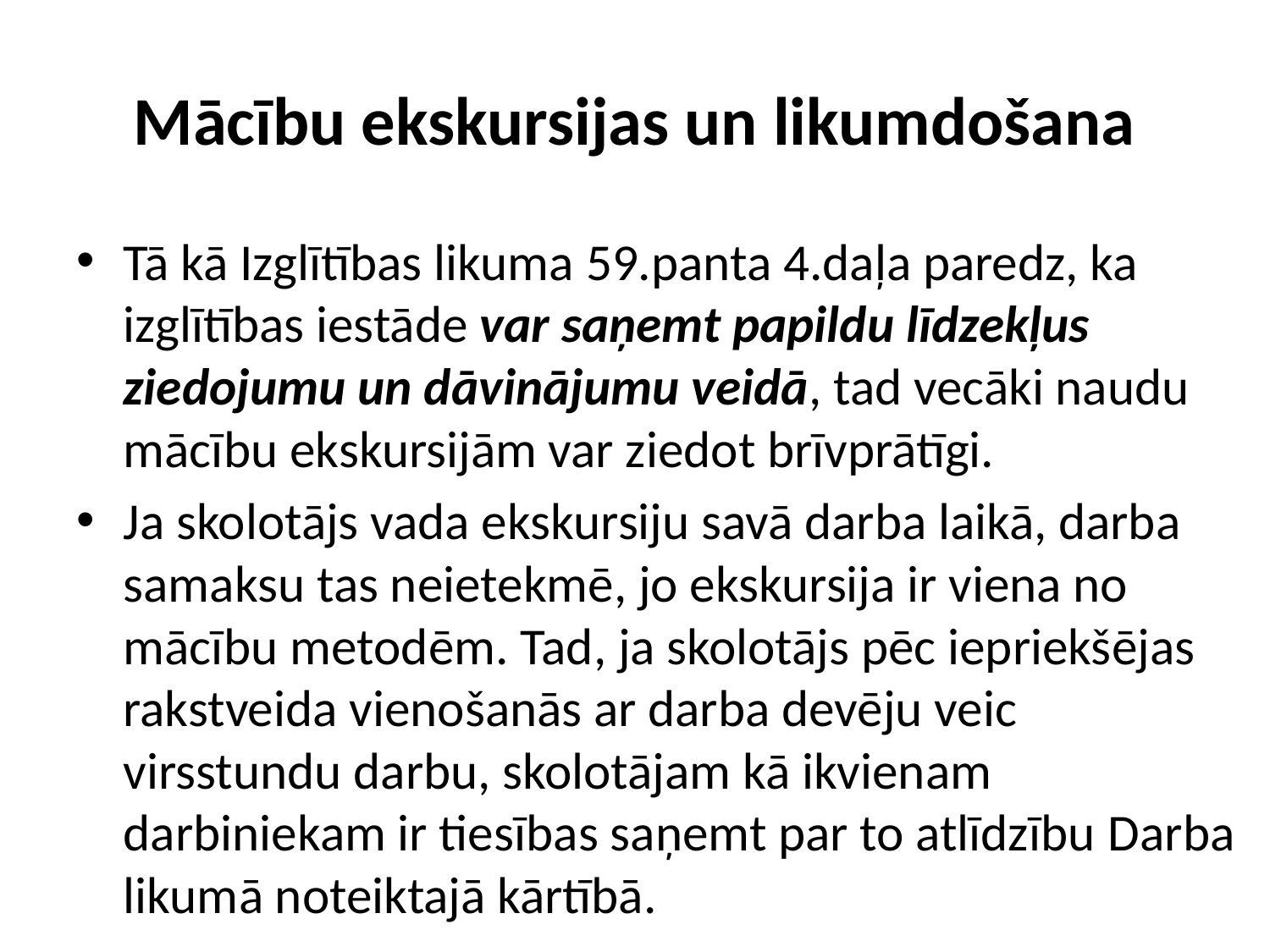

# Mācību ekskursijas un likumdošana
Tā kā Izglītības likuma 59.panta 4.daļa paredz, ka izglītības iestāde var saņemt papildu līdzekļus ziedojumu un dāvinājumu veidā, tad vecāki naudu mācību ekskursijām var ziedot brīvprātīgi.
Ja skolotājs vada ekskursiju savā darba laikā, darba samaksu tas neietekmē, jo ekskursija ir viena no mācību metodēm. Tad, ja skolotājs pēc iepriekšējas rakstveida vienošanās ar darba devēju veic virsstundu darbu, skolotājam kā ikvienam darbiniekam ir tiesības saņemt par to atlīdzību Darba likumā noteiktajā kārtībā.